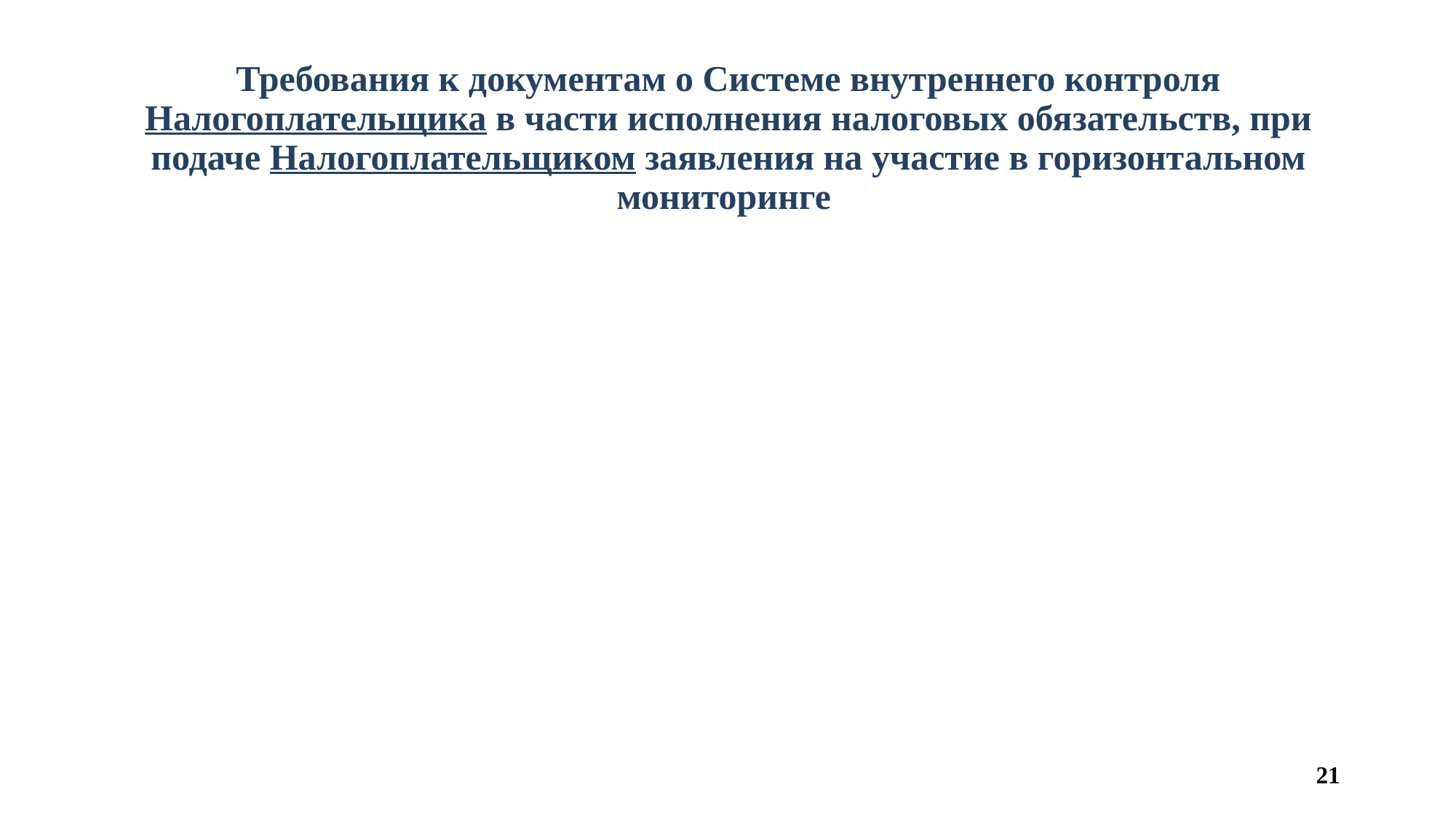

# Требования к документам о Системе внутреннего контроля Налогоплательщика в части исполнения налоговых обязательств, при подаче Налогоплательщиком заявления на участие в горизонтальном мониторинге

21